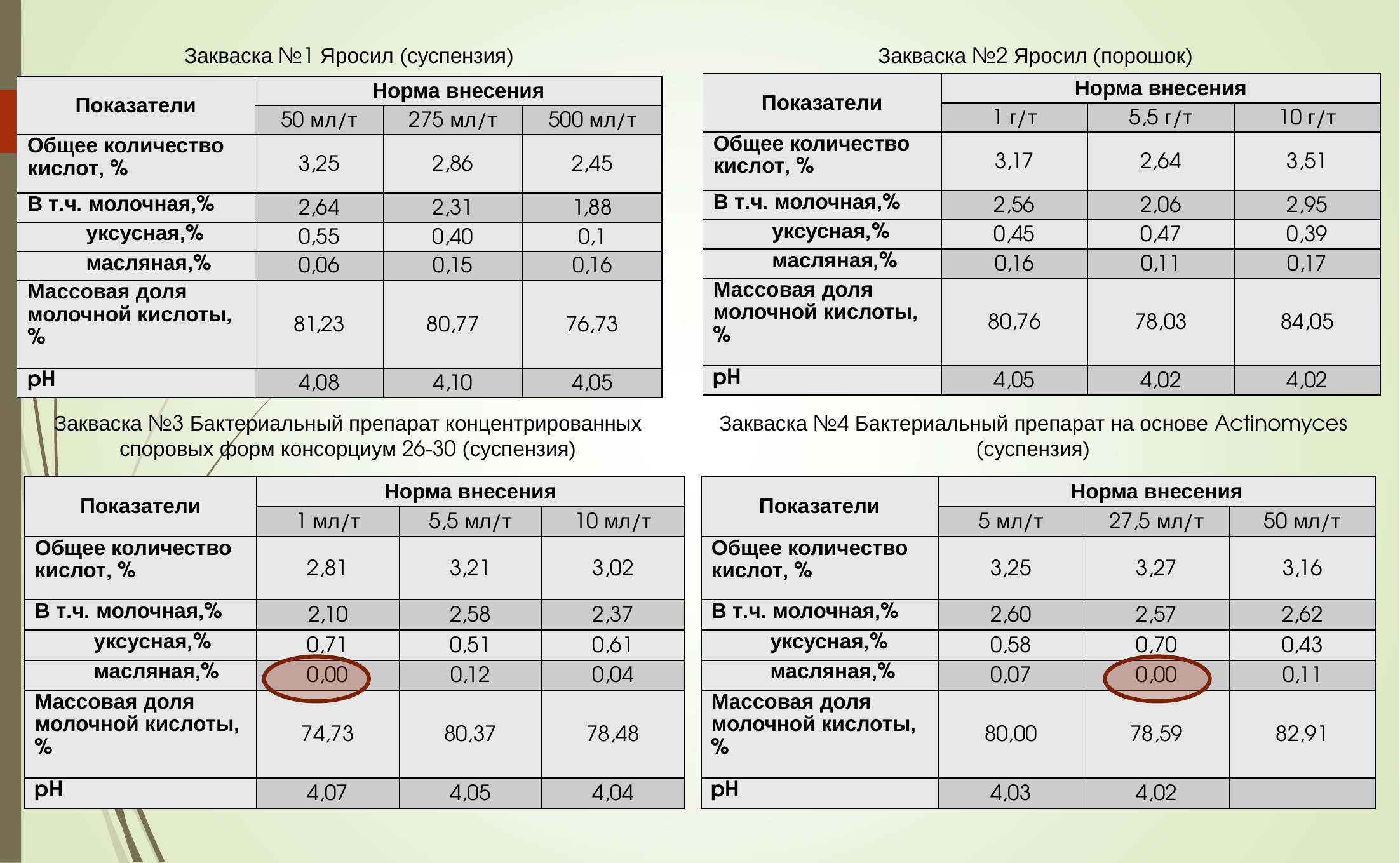

Закваска №1 Яросил (суспензия)
Закваска №2 Яросил (порошок)
| Показатели | Норма внесения |  |  |
| --- | --- | --- | --- |
|  | 1 г/т | 5,5 г/т | 10 г/т |
| Общее количество кислот, % | 3,17 | 2,64 | 3,51 |
| В т.ч. молочная,% | 2,56 | 2,06 | 2,95 |
| уксусная,% | 0,45 | 0,47 | 0,39 |
| масляная,% | 0,16 | 0,11 | 0,17 |
| Массовая доля молочной кислоты, % | 80,76 | 78,03 | 84,05 |
| pH | 4,05 | 4,02 | 4,02 |
| Показатели | Норма внесения |  |  |
| --- | --- | --- | --- |
|  | 50 мл/т | 275 мл/т | 500 мл/т |
| Общее количество кислот, % | 3,25 | 2,86 | 2,45 |
| В т.ч. молочная,% | 2,64 | 2,31 | 1,88 |
| уксусная,% | 0,55 | 0,40 | 0,1 |
| масляная,% | 0,06 | 0,15 | 0,16 |
| Массовая доля молочной кислоты, % | 81,23 | 80,77 | 76,73 |
| pH | 4,08 | 4,10 | 4,05 |
Закваска №3 Бактериальный препарат концентрированных споровых форм консорциум 26-30 (суспензия)
Закваска №4 Бактериальный препарат на основе Actinomyces (суспензия)
| Показатели | Норма внесения |  |  |
| --- | --- | --- | --- |
|  | 1 мл/т | 5,5 мл/т | 10 мл/т |
| Общее количество кислот, % | 2,81 | 3,21 | 3,02 |
| В т.ч. молочная,% | 2,10 | 2,58 | 2,37 |
| уксусная,% | 0,71 | 0,51 | 0,61 |
| масляная,% | 0,00 | 0,12 | 0,04 |
| Массовая доля молочной кислоты, % | 74,73 | 80,37 | 78,48 |
| pH | 4,07 | 4,05 | 4,04 |
| Показатели | Норма внесения |  |  |
| --- | --- | --- | --- |
|  | 5 мл/т | 27,5 мл/т | 50 мл/т |
| Общее количество кислот, % | 3,25 | 3,27 | 3,16 |
| В т.ч. молочная,% | 2,60 | 2,57 | 2,62 |
| уксусная,% | 0,58 | 0,70 | 0,43 |
| масляная,% | 0,07 | 0,00 | 0,11 |
| Массовая доля молочной кислоты, % | 80,00 | 78,59 | 82,91 |
| pH | 4,03 | 4,02 |  |